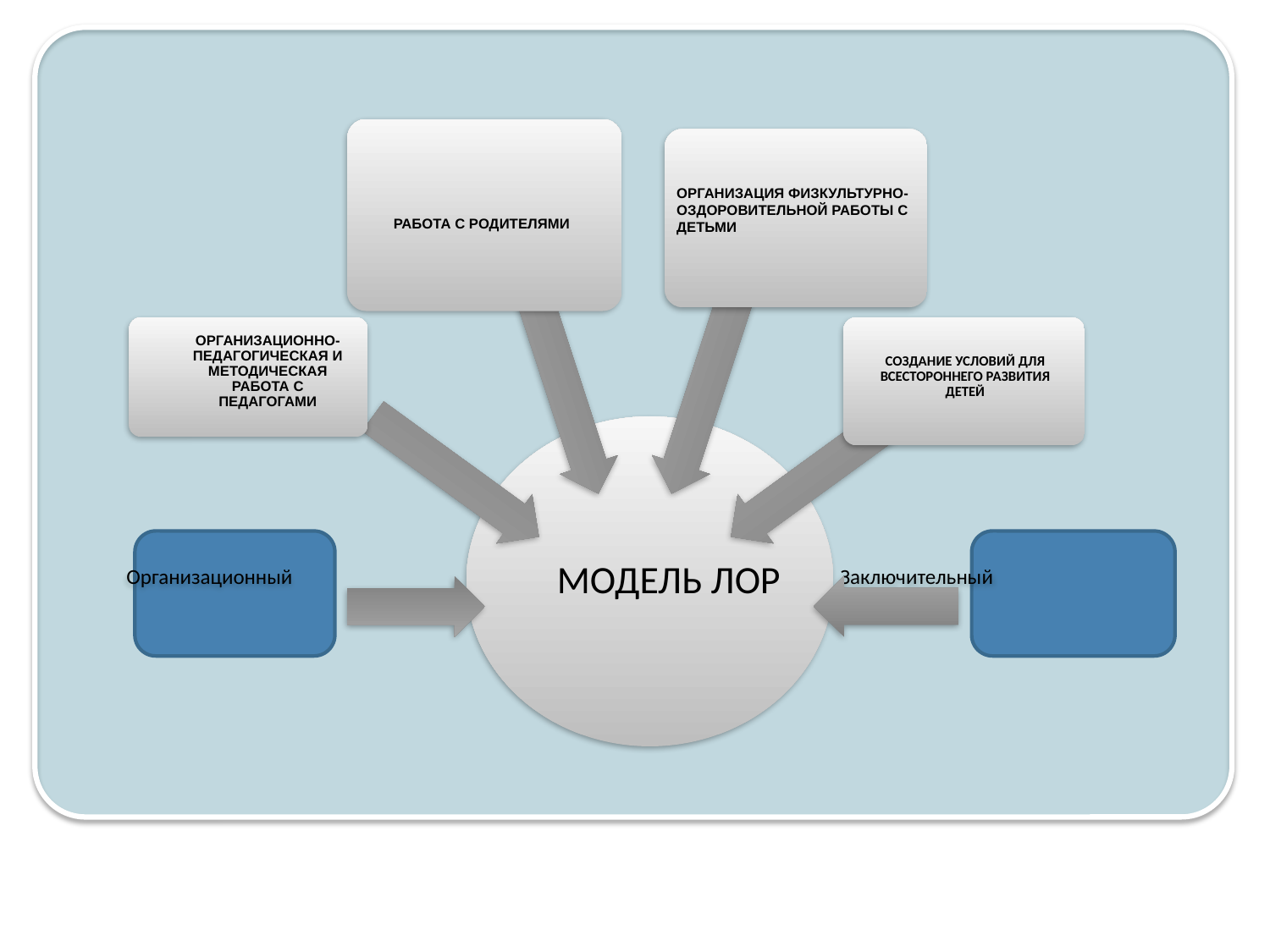

Организационный                                                                                                                 Заключительный

ОРГАНИЗАЦИЯ ФИЗКУЛЬТУРНО-ОЗДОРОВИТЕЛЬНОЙ РАБОТЫ С ДЕТЬМИ

 РАБОТА С РОДИТЕЛЯМИ

СОЗДАНИЕ УСЛОВИЙ ДЛЯ ВСЕСТОРОННЕГО РАЗВИТИЯ ДЕТЕЙ

ОРГАНИЗАЦИОННО-ПЕДАГОГИЧЕСКАЯ И МЕТОДИЧЕСКАЯ РАБОТА С ПЕДАГОГАМИ

МОДЕЛЬ ЛОР